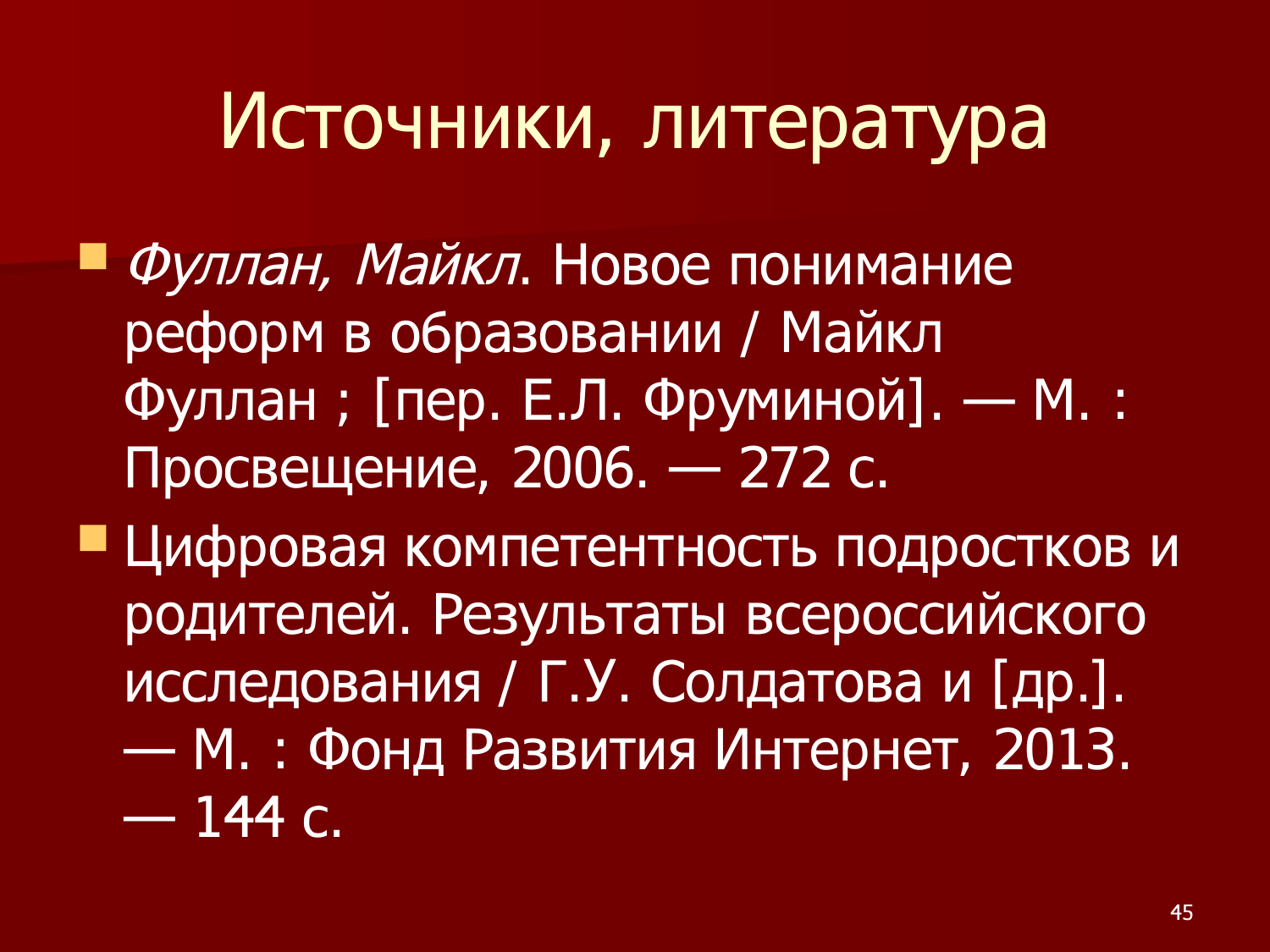

# Источники, литература
Фуллан, Майкл. Новое понимание реформ в образовании / Майкл Фуллан ; [пер. Е.Л. Фруминой]. — М. : Просвещение, 2006. — 272 с.
Цифровая компетентность подростков и родителей. Результаты всероссийского исследования / Г.У. Солдатова и [др.]. — М. : Фонд Развития Интернет, 2013. — 144 с.
45